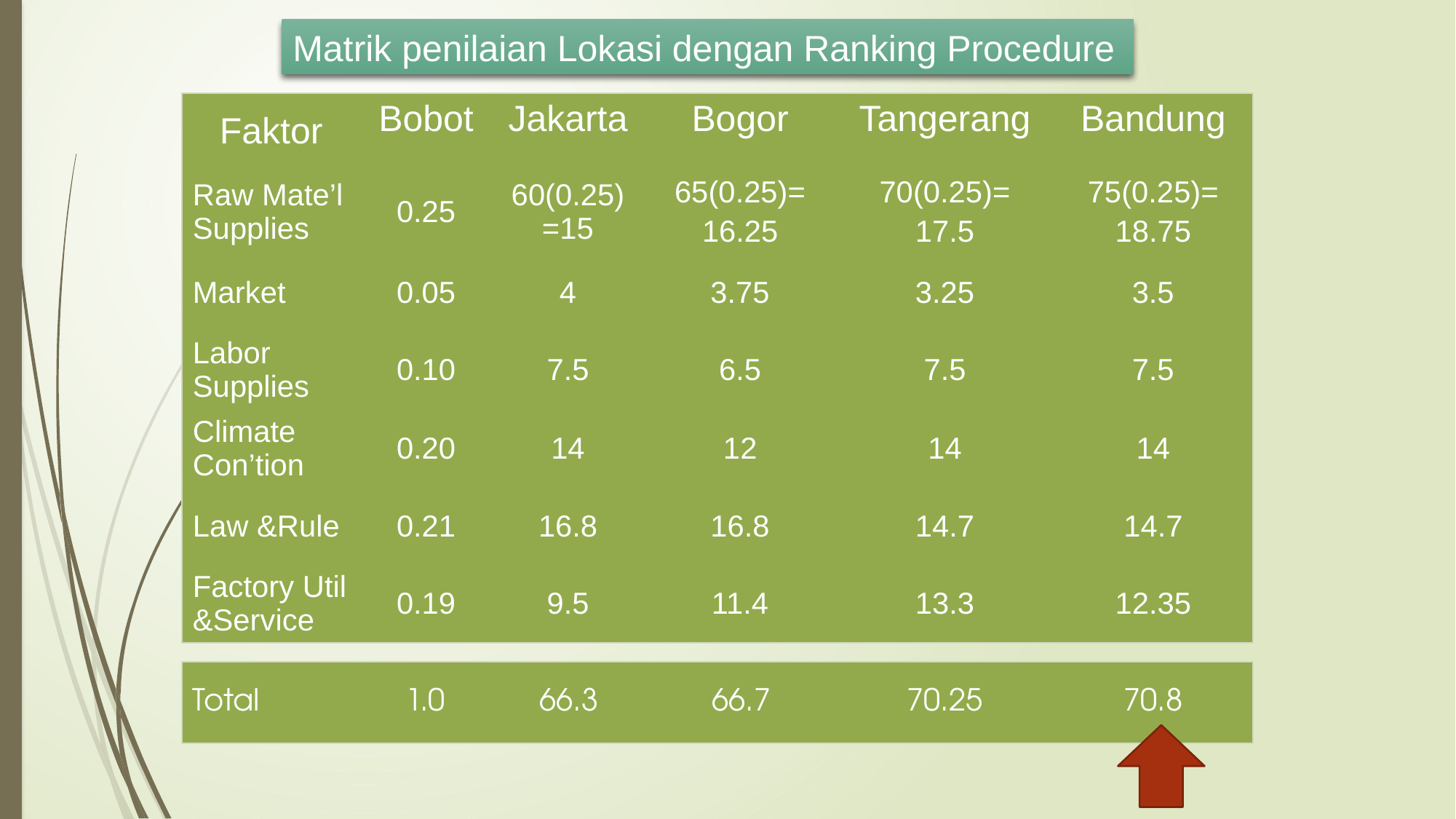

Matrik penilaian Lokasi dengan Ranking Procedure
| Faktor | Bobot | Jakarta | Bogor | Tangerang | Bandung |
| --- | --- | --- | --- | --- | --- |
| Raw Mate’l Supplies | 0.25 | 60(0.25)=15 | 65(0.25)= 16.25 | 70(0.25)= 17.5 | 75(0.25)= 18.75 |
| Market | 0.05 | 4 | 3.75 | 3.25 | 3.5 |
| Labor Supplies | 0.10 | 7.5 | 6.5 | 7.5 | 7.5 |
| Climate Con’tion | 0.20 | 14 | 12 | 14 | 14 |
| Law &Rule | 0.21 | 16.8 | 16.8 | 14.7 | 14.7 |
| Factory Util &Service | 0.19 | 9.5 | 11.4 | 13.3 | 12.35 |
| Total | 1.0 | 66.3 | 66.7 | 70.25 | 70.8 |
| --- | --- | --- | --- | --- | --- |